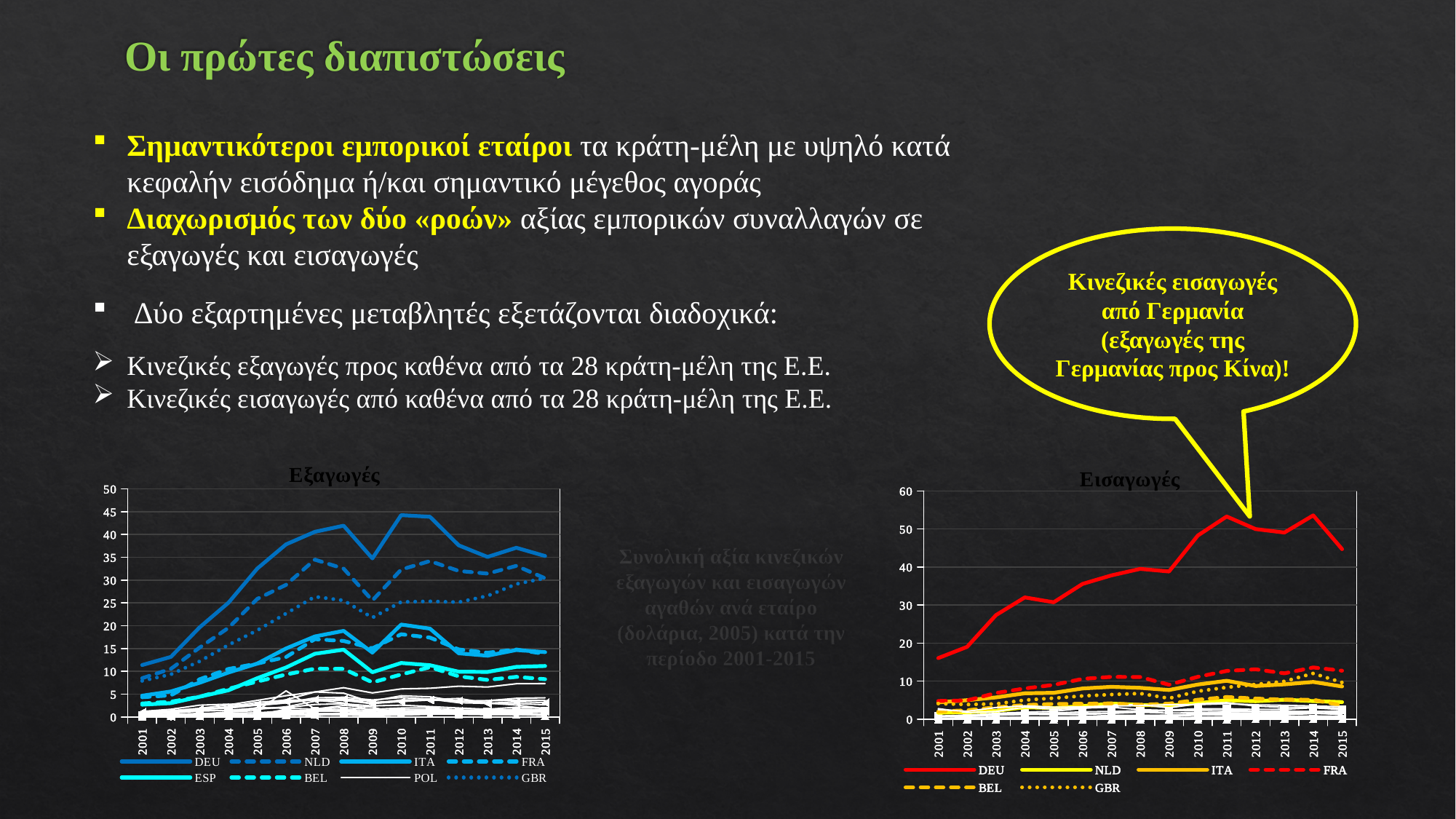

# Οι πρώτες διαπιστώσεις
Σημαντικότεροι εμπορικοί εταίροι τα κράτη-μέλη με υψηλό κατά κεφαλήν εισόδημα ή/και σημαντικό μέγεθος αγοράς
Διαχωρισμός των δύο «ροών» αξίας εμπορικών συναλλαγών σε εξαγωγές και εισαγωγές

Δύο εξαρτημένες μεταβλητές εξετάζονται διαδοχικά:

Κινεζικές εξαγωγές προς καθένα από τα 28 κράτη-μέλη της Ε.Ε.
Κινεζικές εισαγωγές από καθένα από τα 28 κράτη-μέλη της Ε.Ε.
Κινεζικές εισαγωγές από Γερμανία (εξαγωγές της Γερμανίας προς Κίνα)!

### Chart: Εξαγωγές

| Category | AUT | BGR | CRO | CYP | CZE | DNK | DEU | NLD | EST | FIN | ITA | FRA | ESP | BEL | GRC | HUN | IRL | LVA | LTU | LUX | MLT | POL | PRT | ROM | SVK | SVN | SWE |  |
|---|---|---|---|---|---|---|---|---|---|---|---|---|---|---|---|---|---|---|---|---|---|---|---|---|---|---|---|---|
| 2001 | 0.4121462696087141 | 0.10374816711348388 | 0.16563794032647736 | 0.13551707578030697 | 0.6104975803172946 | 1.0470262651065827 | 11.364668088904946 | 8.482828188624731 | 0.3063651892291193 | 1.0608258189739368 | 4.652059436023994 | 4.3135210346787085 | 2.676268549295634 | 2.948428045533885 | 0.8086528137594852 | 1.201113782680242 | 0.6179759797046819 | 0.05484098324438048 | 0.06864098815075143 | 0.045385502694487864 | 0.09356180522569053 | 1.1842331276778846 | 0.30368563519391295 | 0.2918510322201082 | 0.07151002286104385 | 0.08987371279794425 | 1.085649870114922 | 7.902533236786984 |
| 2002 | 0.557159921291218 | 0.11295789188063299 | 0.13037018577987922 | 0.26057032818502357 | 0.9343368042292791 | 1.0612351130381594 | 13.160830991123444 | 10.540329010131712 | 0.15873430580140752 | 1.3351214418529616 | 5.586870553220373 | 4.730846636208929 | 3.0215480668573753 | 3.3282658249995087 | 0.8469782469255498 | 1.6767549565682203 | 0.8912866371094402 | 0.07812991198710584 | 0.11368383146559952 | 0.0593684716003 | 0.13382922000826492 | 1.3478285585307268 | 0.34821301945124195 | 0.41890331477152676 | 0.10615879788778278 | 0.11045235114710981 | 1.0531759720502534 | 9.32730613552453 |
| 2003 | 0.7587388340634675 | 0.18744380692137871 | 0.19046398427556915 | 0.24587369615244467 | 1.4430429670252554 | 1.6825970445847473 | 19.63951022364501 | 15.20215186309447 | 0.15727432767857072 | 1.884340219018018 | 7.49039600011396 | 8.255039777125283 | 4.426660277485574 | 4.429273165638725 | 1.253898110454175 | 2.5743264923008518 | 1.5668936916329372 | 0.12455852948371725 | 0.19199943795652608 | 0.3506468977039131 | 0.14011159386712432 | 1.824375855710619 | 0.45743759497803 | 0.5692285117788703 | 0.15433863052634803 | 0.1703443859701505 | 1.6359768791079334 | 12.187318749810819 |
| 2004 | 0.8230346077610711 | 0.3563400642470542 | 0.3632426150859507 | 0.1952934792091562 | 1.424526735896738 | 2.0517510488343884 | 25.047092094235182 | 19.525500991654994 | 0.21300077969589631 | 2.629175736900709 | 9.725177395467833 | 10.509993909770813 | 5.833407806895531 | 6.178212385736867 | 1.4553650730960817 | 2.7950688719390167 | 2.256565656665527 | 0.18872676309995687 | 0.2871653270232671 | 0.9673928141651654 | 0.28803037242274315 | 1.9439480162528104 | 0.6202368745252178 | 1.1144124000943156 | 0.1685603652066987 | 0.21814570512587583 | 1.9596199539426284 | 15.780565630424782 |
| 2005 | 0.883068254 | 0.441636731 | 0.573657909 | 0.287277164 | 1.667413894 | 2.788884309 | 32.527131213000004 | 25.875734757 | 0.311426244 | 3.625936966 | 11.690507119 | 11.692573827 | 8.483530882999998 | 7.738744501 | 1.935285064 | 2.49348857 | 3.184340235 | 0.281698549 | 0.36070920400000006 | 2.039603758 | 0.30110484 | 2.595437378 | 0.911952506 | 1.3692625890000003 | 0.308355112 | 0.265565307 | 2.576501281 | 18.976473583 |
| 2006 | 0.9840845263430902 | 1.6730087817526749 | 0.8242856254334565 | 0.329102791883013 | 2.2201109387456337 | 3.421420448316734 | 37.83150010218595 | 28.960306982994826 | 0.42794374221627557 | 4.653026029210811 | 14.993104717674061 | 13.119315321580702 | 10.834250632483286 | 9.295900292933302 | 2.0446623485734903 | 3.0848203862174777 | 3.6769116072683588 | 0.4123395628768623 | 0.5216218335548422 | 1.8917731146457766 | 0.44579694243449125 | 3.7594220015275175 | 1.2759183744577716 | 5.7105976590644065 | 0.5417267760320896 | 0.41894465673715076 | 3.0759653649772485 | 22.674923904033488 |
| 2007 | 1.2922400286685707 | 0.6815627352360925 | 1.2828241491612584 | 0.5814908877644458 | 3.44250234093919 | 3.821550683714838 | 40.581343483250684 | 34.486257687342885 | 0.48689254269471866 | 5.470930308799461 | 17.639592537632492 | 17.043689223879586 | 13.838449145796021 | 10.564205080621623 | 2.727879314150893 | 4.176535629798173 | 3.695690664292782 | 0.5712353305946877 | 0.6684816654296271 | 1.7092212412663017 | 0.272886422054287 | 5.457111113461067 | 1.5275005467522311 | 1.747928894925521 | 1.2244030156651542 | 0.5839836000686631 | 3.7880718087984415 | 26.36344648142608 |
| 2008 | 1.253361591832862 | 0.7965371663291497 | 1.233555636426106 | 0.796556696575963 | 3.892936801696836 | 3.943084665300507 | 41.92768055527883 | 32.51636010141635 | 0.416473066830205 | 5.204428919778169 | 18.856664399866645 | 16.64425621342691 | 14.742145904772855 | 10.530826141442567 | 2.8853395423663164 | 4.317368854819333 | 3.0620768602509187 | 0.6011888658473736 | 0.7506032544310395 | 2.5170454438314867 | 0.7551961531158955 | 6.4017625205272415 | 1.640811424516672 | 2.0464410674654703 | 1.392213598769531 | 0.682783638193615 | 3.6229980033345255 | 25.54421698046473 |
| 2009 | 0.9940540511853797 | 0.4148664204420919 | 0.7785176018979099 | 0.838472062956933 | 3.4966645562656486 | 2.941348493331438 | 34.74520260427376 | 25.53169990992658 | 0.2521666107038723 | 3.1501672234047686 | 14.09004862558964 | 15.045892506632358 | 9.798489079268014 | 7.567720413646154 | 2.4068953617444744 | 3.719273021043515 | 1.3776684412245879 | 0.31481066485566167 | 0.45639282987317603 | 2.122866220801143 | 0.8789283908497548 | 5.263169827773183 | 1.338812973537693 | 1.6546487442685818 | 0.973747333301895 | 0.5360088059306805 | 2.8929402541170615 | 21.769788419328968 |
| 2010 | 1.2054020199806783 | 0.4296196896411432 | 0.8734875611200538 | 0.8761248756000324 | 4.629315011523836 | 3.37029594804486 | 44.233786207089146 | 32.31000545718861 | 0.4399109714928492 | 3.574558448681778 | 20.24221184269805 | 18.113885837364162 | 11.816987083562427 | 9.29706712981613 | 2.5734960794311976 | 4.237205587458939 | 1.2949291185683005 | 0.5162409565300367 | 0.6385670094928516 | 0.6418964581536203 | 1.1992766526971246 | 6.135336382315622 | 1.6337728263998268 | 1.9530394712208057 | 1.2731007138595034 | 0.9007487068465774 | 3.711007251851476 | 25.200379410471353 |
| 2011 | 1.2790742348911819 | 0.5776209393483527 | 0.8851028766675272 | 0.645278670483492 | 4.405271743676709 | 3.702894649825946 | 43.88380392395412 | 34.176345687768936 | 0.6495576906303684 | 3.8141953245874065 | 19.352947799133855 | 17.379550280030866 | 11.329149027368267 | 10.898480354795222 | 2.268498868535495 | 3.909347092533666 | 1.2441834611016824 | 0.6852230227552301 | 0.7668758665687274 | 0.9161899878342151 | 1.3381033153129789 | 6.283625893573896 | 1.6091304968204372 | 1.9838323180642055 | 1.4432257305751452 | 0.9623255556666181 | 3.7719872458028036 | 25.343502776821722 |
| 2012 | 1.1088213923071204 | 0.5731195361373302 | 0.7064213223098342 | 0.5941643217523889 | 3.4365262693093834 | 3.5545608957434207 | 37.613576028970755 | 32.00847376798319 | 0.6704341473912424 | 4.043668309169316 | 13.942729447006375 | 14.792327759201038 | 9.912600480385507 | 8.899898084808823 | 1.9527029486944798 | 3.1182873003592038 | 1.1403420756962483 | 0.7133900966476973 | 0.8863024808476743 | 1.0630919298392596 | 1.22027050786248 | 6.731513928381812 | 1.3592510611411093 | 1.5201275652989903 | 1.3168035924678059 | 0.851388971086201 | 3.4867964220011625 | 25.159881916731152 |
| 2013 | 1.0613781274431127 | 0.5818537179022577 | 0.7240419135512506 | 0.5061884822347027 | 3.5619094081953855 | 2.975152101941519 | 35.079713443086405 | 31.418854181888527 | 0.5781218703697066 | 3.0377278905605034 | 13.41494493272774 | 14.078340792722999 | 9.861790658852138 | 8.105529109372387 | 1.6768127076519606 | 2.9651938312602595 | 1.2903934648388944 | 0.715876443464382 | 0.8783552786534679 | 0.941727583695873 | 1.3098751698647135 | 6.550439892545001 | 1.3058627111931083 | 1.470301561708757 | 1.6067290618425163 | 0.9547392675228806 | 3.541732330192205 | 26.53651450268766 |
| 2014 | 1.222643486965712 | 0.6011262004973638 | 0.5239861103959333 | 0.5292266609640077 | 4.076938525504048 | 3.3388060999215803 | 37.083094746234764 | 33.11746468554022 | 0.5845773469135231 | 2.600775982789508 | 14.667950775866128 | 14.78081613106347 | 10.967023240192818 | 8.781584615133545 | 2.1349393573615827 | 2.9401505950774998 | 1.4290266105558689 | 0.6716563382011376 | 0.8457933282152916 | 0.9939802330517925 | 1.6285510991885415 | 7.271884590555616 | 1.6000425157275973 | 1.6440156579449214 | 1.4427785242918347 | 1.016010340376664 | 3.6559294247884426 | 29.145272287108185 |
| 2015 | 1.2731028082365867 | 0.5321740823279684 | 0.5025283322616113 | 0.30034644766309476 | 4.193235170383857 | 3.137161181411463 | 35.27833161887877 | 30.392257883915114 | 0.4864127984208341 | 1.81042670032792 | 14.196014200515343 | 13.793639329168158 | 11.16152833500435 | 8.268308291182073 | 1.8676903621474499 | 2.6493681055921274 | 1.439842960964845 | 0.5216302946487298 | 0.6172022481265788 | 1.1852278265789844 | 1.2114577285998256 | 7.3121136299481595 | 1.4768176913445112 | 1.6242139963835298 | 1.4245773742698047 | 1.0664495582536366 | 3.6234075244125306 | 30.411485085034094 |

### Chart: Εισαγωγές

| Category | AUT | BGR | CRO | CYP | CZE | DNK | DEU | NLD | EST | FIN | ITA | FRA | ESP | BEL | GRC | HUN | IRL | LVA | LTU | LUX | MLT | POL | PRT | ROM | SVK | SVN | SWE |  |
|---|---|---|---|---|---|---|---|---|---|---|---|---|---|---|---|---|---|---|---|---|---|---|---|---|---|---|---|---|
| 2001 | 0.771605302242092 | 0.03317270758433787 | 0.005971751919308278 | 0.0015541732278292412 | 0.10751050382671161 | 0.7292378729332933 | 16.051149927598892 | 1.6977436856706736 | 0.012642698228749194 | 2.769477774874466 | 4.410483691572508 | 4.785717917542557 | 0.8326234897570554 | 2.005717944354405 | 0.06817994119596497 | 0.15193205455921036 | 0.7138635087635135 | 0.005884203731047165 | 0.005168805735102413 | 0.06759683981992602 | 0.08332054478016333 | 0.2638504997605298 | 0.08328505488585386 | 0.12093030265508137 | 0.015026172538161072 | 0.014802524783452772 | 2.5260581223179526 | 4.110560493322715 |
| 2002 | 1.0333882707283262 | 0.024852844520585567 | 0.006648750461745492 | 0.0008813776238646836 | 0.17892695221123275 | 0.7369769032254213 | 18.998989998748574 | 1.8188084967373417 | 0.04171810146838219 | 1.750753674088329 | 4.998988567235536 | 4.92523192679168 | 1.041787857233856 | 2.3401484754354778 | 0.06371613751317044 | 0.1953920958680507 | 0.7979186866000921 | 0.0060583882050356894 | 0.013661807995337127 | 0.05784768927032641 | 0.20786031924760548 | 0.25304638364215315 | 0.09571648272530962 | 0.4524419513568942 | 0.04382571739666892 | 0.03419374839274231 | 2.0727912502175396 | 3.860761719135204 |
| 2003 | 1.2439753371576576 | 0.066132243396095 | 0.0076673214769149 | 0.0012598177114399507 | 0.3346639028668518 | 1.0856111329021887 | 27.35223744230277 | 2.176659396875177 | 0.034153425405330416 | 2.0137531139078386 | 5.720644077128093 | 6.87147522871099 | 1.5328324166211806 | 3.1169261368521712 | 0.08407515121964446 | 0.3393300378074893 | 1.0713645694574643 | 0.02162709609718144 | 0.019437772093612568 | 0.13014517186573302 | 0.25622682552393555 | 0.4044050108228873 | 0.21913163166967972 | 0.5293277696915267 | 0.1375010590170351 | 0.04057057883934064 | 3.0580500388409613 | 4.020142063568296 |
| 2004 | 1.5918958177584832 | 0.07079127029357747 | 0.023095061881823604 | 0.0017848922114559176 | 0.46628319763377524 | 1.2713193138872025 | 32.00617255967377 | 3.1308280430394153 | 0.021762160072131078 | 3.1856694653401387 | 6.802085029693437 | 8.070983989684661 | 1.84084518007639 | 3.711114673088259 | 0.09100034656869135 | 0.5014440795387988 | 1.2524696987487967 | 0.02088958127084769 | 0.014258529172161404 | 0.1360994439658401 | 0.26589087801347777 | 0.5137579440652312 | 0.29616602990253316 | 0.3445425988627083 | 0.13551740248229463 | 0.04423979825937324 | 3.521107524793113 | 5.017175172469479 |
| 2005 | 1.609216299 | 0.089119496 | 0.043831295 | 0.002840157 | 0.371779058 | 1.190357912 | 30.722927993 | 2.926720742 | 0.057668601 | 2.628128756 | 6.925291833 | 9.016838965 | 2.081639051 | 4.00546453 | 0.08668911099999999 | 0.36552885 | 1.423066136 | 0.008555233 | 0.011477662 | 0.150767373 | 0.23793495899999997 | 0.557320278 | 0.323834266 | 0.292305984 | 0.18301969600000004 | 0.057242142 | 3.122198262 | 5.523782809000001 |
| 2006 | 1.9306439407048333 | 0.07680918150503217 | 0.05164342428443039 | 0.0028063295207328984 | 0.48487762538391027 | 1.2285001951463228 | 35.546260539071824 | 3.4252482160006847 | 0.2674245060360597 | 2.9331811085044603 | 8.070701273704529 | 10.593415296904713 | 2.8181689389095177 | 4.039183569528211 | 0.09788966184509945 | 0.6562337129418069 | 1.4500631250866782 | 0.012876433895631801 | 0.014639288642138688 | 0.15891283827512437 | 0.3289887135006161 | 0.6260311679500543 | 0.33201695374931317 | 0.21668879906550792 | 0.31568218047426044 | 0.08905077932803662 | 3.236159989293275 | 6.105646896056756 |
| 2007 | 2.0424729091581995 | 0.13154405315488424 | 0.05630053479268637 | 0.006675486369667117 | 0.691671947243106 | 1.5317595621334508 | 37.78417560892719 | 4.100101886232371 | 0.074813540885426 | 3.1588943794753535 | 8.501106903700975 | 11.115729593835367 | 3.6881587204609443 | 4.140351008637969 | 0.14190625925168088 | 1.0074377192738542 | 1.6029121661554362 | 0.017896092239363292 | 0.016393246587442237 | 0.20959228569401725 | 0.3130187302460875 | 0.9259888902747709 | 0.32022924454695434 | 0.23433584830043877 | 0.612186732783919 | 0.09204099536184895 | 3.448204800399008 | 6.474224381620242 |
| 2008 | 2.209945364249843 | 0.1535099748136885 | 0.04803657523446242 | 0.0074957922863966705 | 0.7100457277307656 | 1.8391197385528066 | 39.50656651891941 | 3.7526823644176743 | 0.06280722017249311 | 2.5020447087928006 | 8.241958056312484 | 11.07807237495072 | 3.840888479375624 | 3.7792741904716847 | 0.13134419979538917 | 0.9787812249574326 | 1.9447989556340646 | 0.01275373269804776 | 0.02062762149867702 | 0.20818256818489395 | 0.31858746555289286 | 0.9874400838050188 | 0.27439347700091943 | 0.2548533149404347 | 0.6966113475198722 | 0.09316002296140352 | 3.5676679317813473 | 6.756829227601514 |
| 2009 | 2.3704101243063787 | 0.09813727538002014 | 0.05210157860535937 | 0.010741984491741121 | 0.7877938243946743 | 1.5943496317344819 | 38.81312721921586 | 3.5652078056950653 | 0.05521676447175801 | 2.2775452775962197 | 7.670378259610851 | 9.069972342829377 | 2.987510063218192 | 4.071316110407032 | 0.1482723787648827 | 1.0206673052891826 | 2.2488614885443243 | 0.018097570500500784 | 0.026527730880864926 | 0.14246523123687765 | 0.2784132071495193 | 1.0473516206343307 | 0.3347386017392165 | 0.30144461094750064 | 0.6246068516214075 | 0.08802546035618651 | 3.7959864764209597 | 5.482827549953158 |
| 2010 | 2.7492112339125665 | 0.20996454737953776 | 0.03308097045507825 | 0.011185465368653067 | 1.123271648548969 | 1.7197543755900468 | 48.266763500646725 | 4.211727963971353 | 0.1182488723126249 | 2.612845863533384 | 9.104703656204318 | 11.126562368488264 | 4.053934347625159 | 5.096014993626619 | 0.25377531700928535 | 1.4286013120900365 | 2.218362079111158 | 0.025391864831464748 | 0.027398322393668198 | 0.16762643355466333 | 0.37007919558600544 | 1.102876980723971 | 0.4904118296149831 | 0.49095827347244614 | 1.1639480971612721 | 0.11477836425825697 | 3.840411379931794 | 7.348898749872911 |
| 2011 | 2.734684707954519 | 0.2642112478271363 | 0.045682236072184135 | 0.015084361544248363 | 1.3320202928592357 | 1.6160336604752208 | 53.26150871828637 | 4.97478455454165 | 0.1179908474532771 | 2.6089455855310426 | 10.096976066063815 | 12.681955608423687 | 4.33758999994423 | 5.819169982438226 | 0.20311004481921738 | 1.4085422497468034 | 2.1249403356581293 | 0.03643752854657083 | 0.0503208340225056 | 0.17761937662038027 | 0.48922903777853066 | 1.1763475961850032 | 0.667484113234352 | 0.5439798476393746 | 1.9858835912481454 | 0.11605107474464706 | 4.087745106845139 | 8.361278056727333 |
| 2012 | 2.567117191006094 | 0.4565823997073781 | 0.04049454575338314 | 0.06554638802513754 | 1.3080142146663034 | 1.5782185667826616 | 49.960921974632996 | 4.730157824650556 | 0.07377305937918201 | 2.083151959648692 | 8.730371913209343 | 13.11046928552515 | 3.442570650831597 | 5.4153334162619995 | 0.23224378201825452 | 1.2624848201554184 | 2.0637770074109216 | 0.03740401440411791 | 0.048637190684948005 | 0.14269877287822752 | 0.48079274140832573 | 1.085683309317808 | 0.8230977647737878 | 0.5324580554131612 | 1.9864284408031951 | 0.13913939792719032 | 3.7621417269048365 | 9.13061734731023 |
| 2013 | 2.620384518226187 | 0.49838165790512556 | 0.054313629429564476 | 0.027504275647300763 | 1.3621524178399766 | 1.7584522181205733 | 49.04765604228069 | 5.117967866937336 | 0.10396168487056151 | 2.0345071513579436 | 9.1544573336874 | 12.04318341504226 | 3.1108401529235223 | 5.1300073734941884 | 0.2256951168355292 | 1.4143612686439966 | 2.184118132539461 | 0.05165265222943042 | 0.06500264842061838 | 0.1336985648936621 | 0.37778722100531387 | 1.1625764248023873 | 0.7290000052312714 | 0.6290056974921182 | 1.8014049295709071 | 0.15773253918219232 | 3.6396842076129694 | 9.9384251484153 |
| 2014 | 2.9841000184602366 | 0.50194003511623 | 0.0513269704567437 | 0.03191791013748525 | 1.523182321339892 | 2.0685029924739085 | 53.55218885423553 | 4.7622441920278895 | 0.11501781520824512 | 2.0661729763133674 | 9.784617802290926 | 13.593487015655132 | 3.162987216946194 | 5.122311159066817 | 0.17613205554789793 | 1.6626549502199277 | 1.9038537714324941 | 0.07493110722326074 | 0.0798290659477955 | 0.15495641232770618 | 0.30164882911131224 | 1.4955814247592898 | 0.848246027193946 | 0.7736442318783658 | 1.721986488215839 | 0.16906188624876584 | 3.4647102914878145 | 12.039503732059979 |
| 2015 | 2.532561386676911 | 0.383805886993088 | 0.05713181918222596 | 0.02542259866304905 | 1.4179101433036598 | 2.0879310994096683 | 44.693430593138146 | 4.489108562568327 | 0.11970347970789895 | 1.776424197829829 | 8.596269498236286 | 12.73640308902541 | 2.857320478891024 | 3.5780287267616457 | 0.14584018496055096 | 1.4634255164671996 | 2.184346969516223 | 0.07359762402485893 | 0.0712060097563218 | 0.15776202478158421 | 0.22483158761695654 | 1.3985760845013453 | 0.748663770209571 | 0.6620191067878224 | 1.1402529109817165 | 0.14757978933002672 | 3.2728658353176976 | 9.646048715082282 |
Συνολική αξία κινεζικών εξαγωγών και εισαγωγών αγαθών ανά εταίρο (δολάρια, 2005) κατά την περίοδο 2001-2015